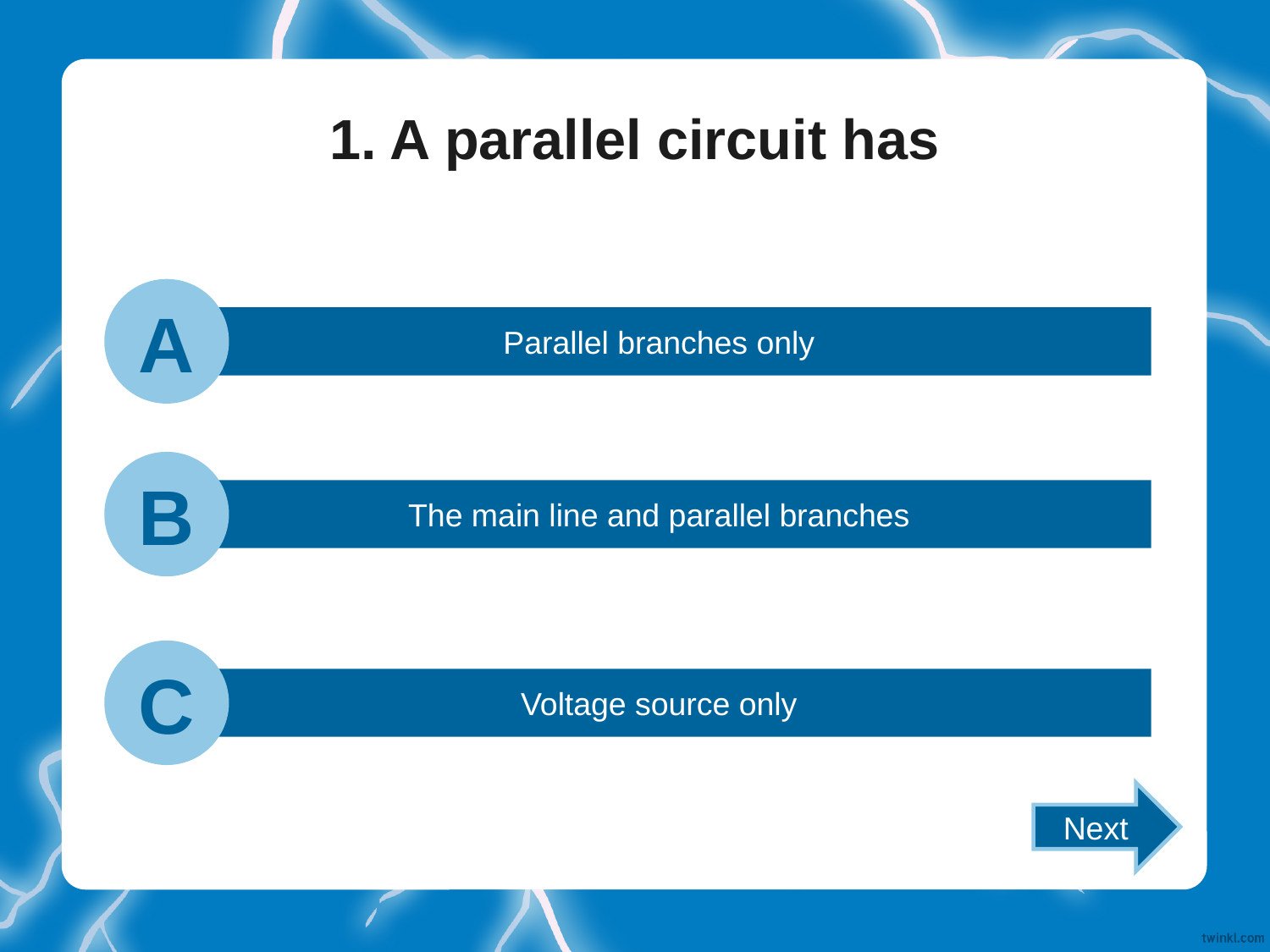

# 1. A parallel circuit has
A
Parallel branches only
B
The main line and parallel branches
C
Voltage source only
Next